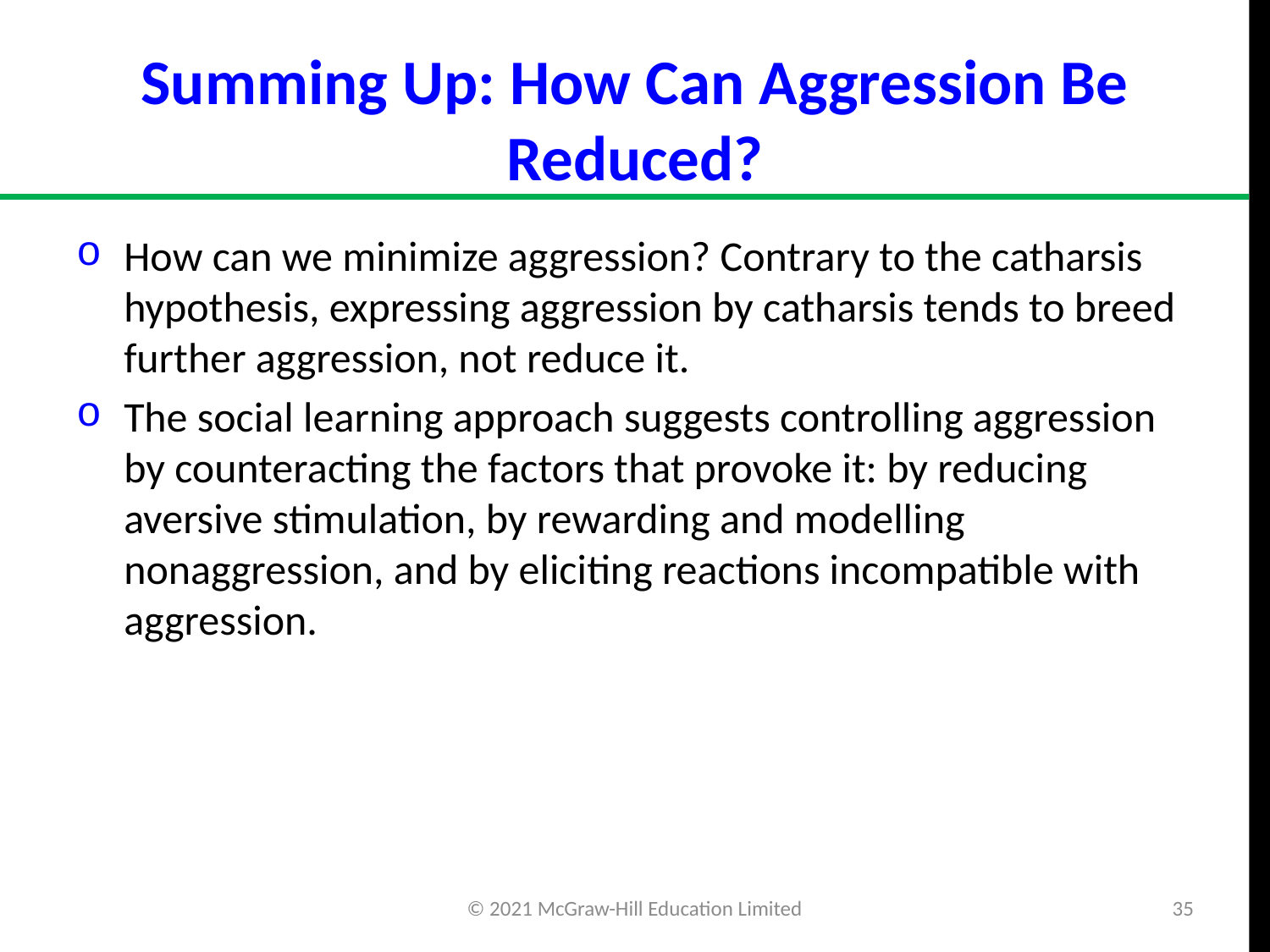

# Summing Up: How Can Aggression Be Reduced?
How can we minimize aggression? Contrary to the catharsis hypothesis, expressing aggression by catharsis tends to breed further aggression, not reduce it.
The social learning approach suggests controlling aggression by counteracting the factors that provoke it: by reducing aversive stimulation, by rewarding and modelling nonaggression, and by eliciting reactions incompatible with aggression.
© 2021 McGraw-Hill Education Limited
35